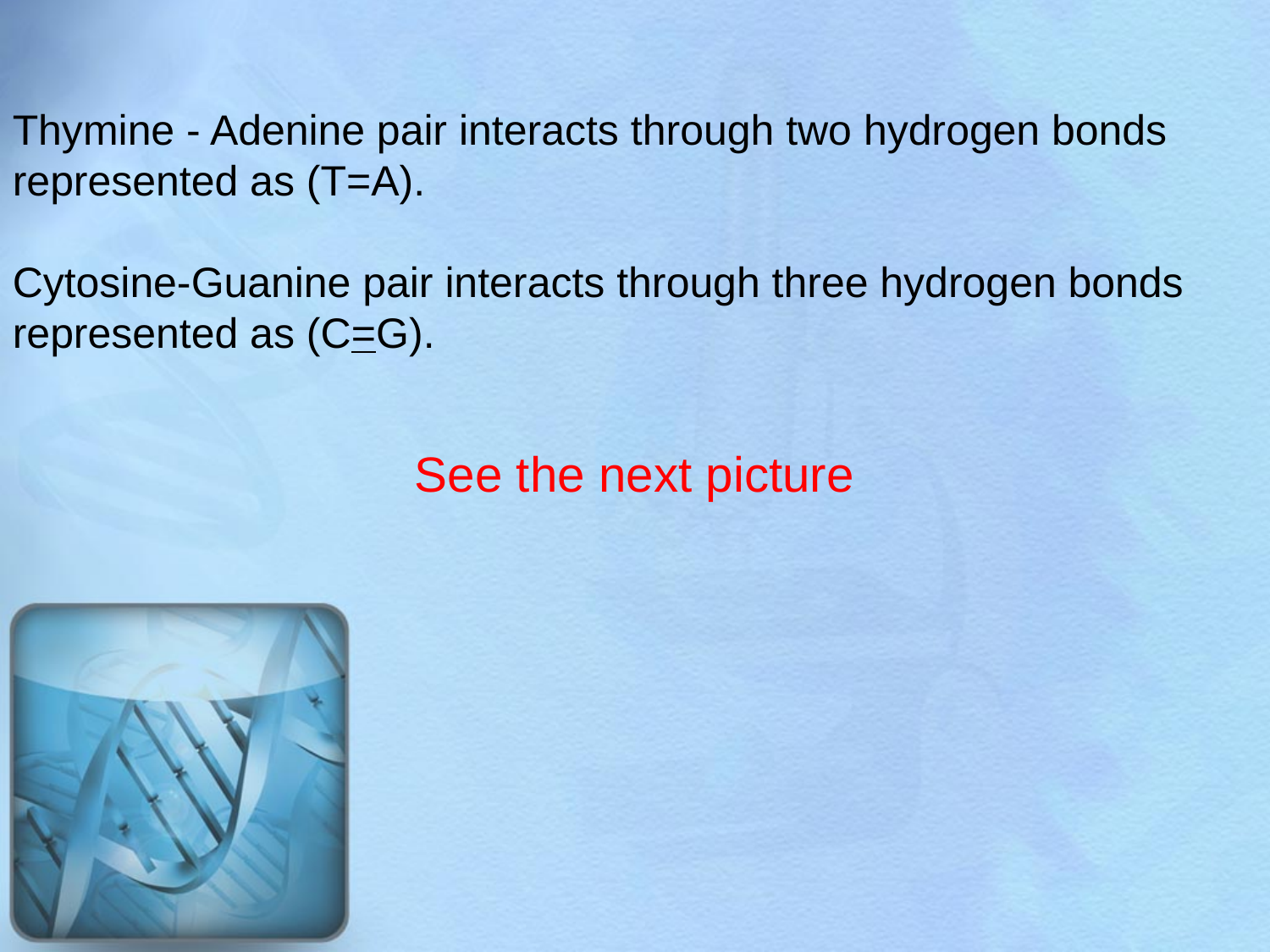

Thymine - Adenine pair interacts through two hydrogen bonds represented as (T=A).

Cytosine-Guanine pair interacts through three hydrogen bonds represented as (C=G).

See the next picture